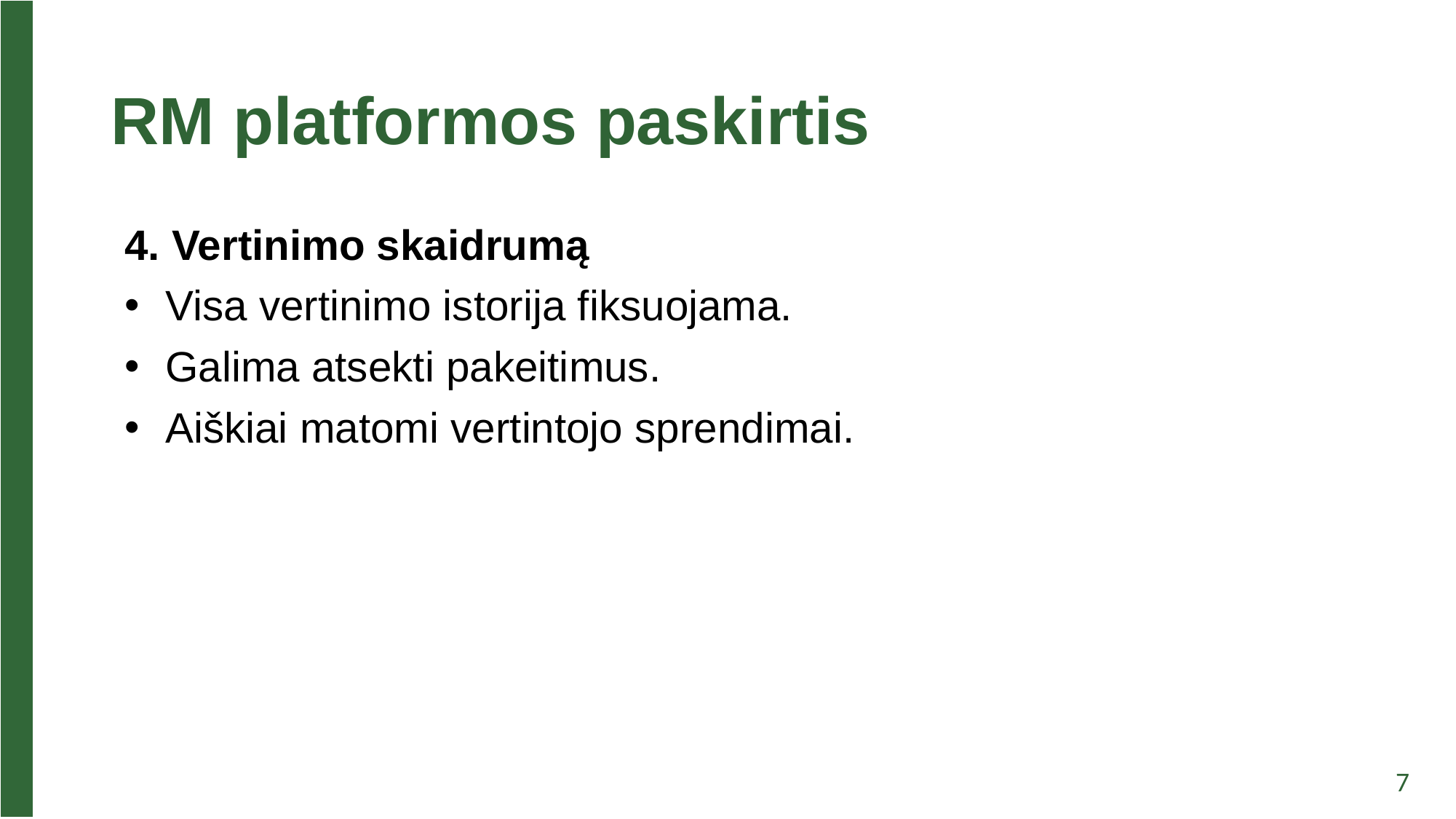

# RM platformos paskirtis
4. Vertinimo skaidrumą
Visa vertinimo istorija fiksuojama.
Galima atsekti pakeitimus.
Aiškiai matomi vertintojo sprendimai.

7